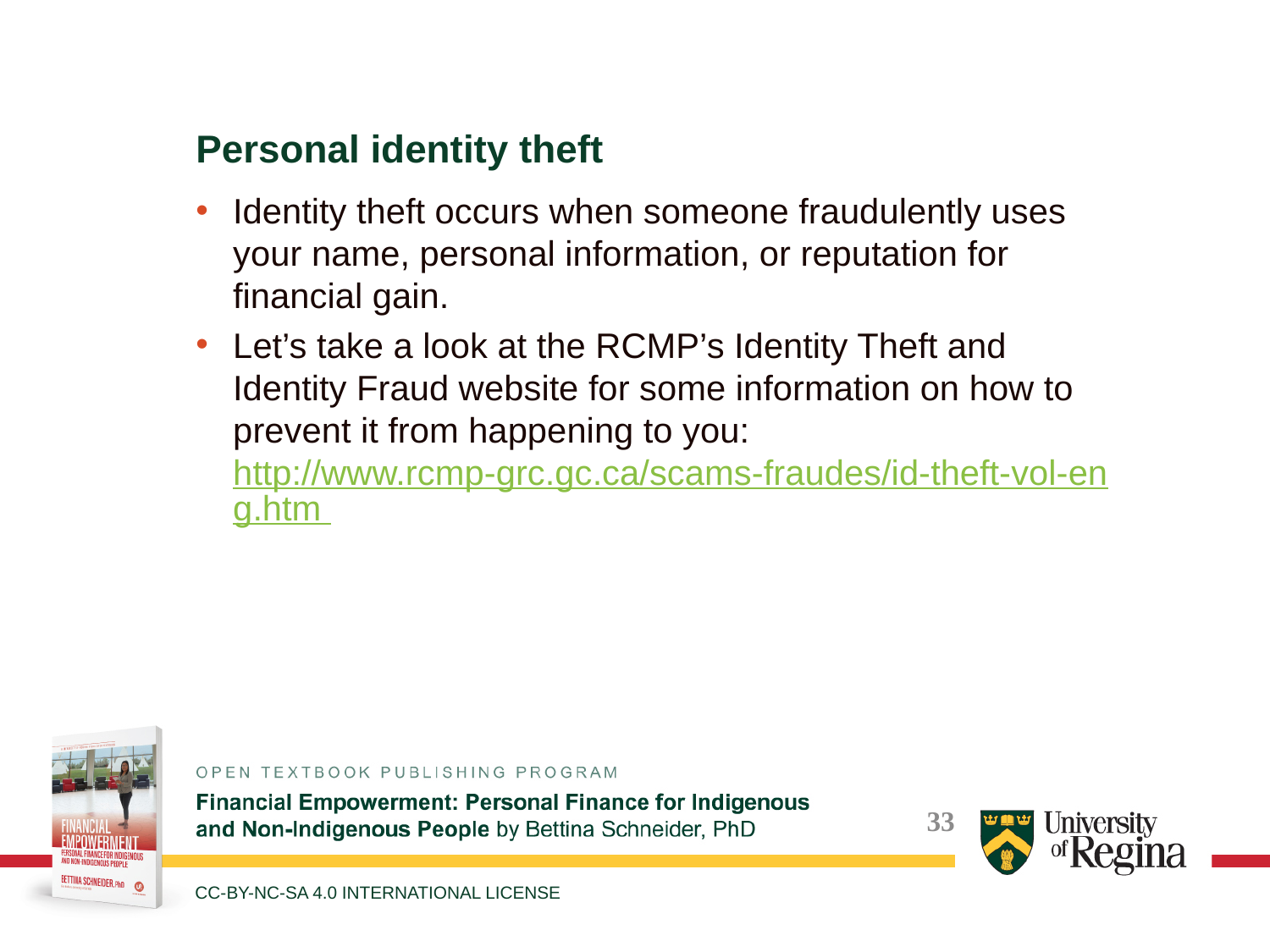

Personal identity theft
Identity theft occurs when someone fraudulently uses your name, personal information, or reputation for financial gain.
Let’s take a look at the RCMP’s Identity Theft and Identity Fraud website for some information on how to prevent it from happening to you: http://www.rcmp-grc.gc.ca/scams-fraudes/id-theft-vol-eng.htm
CC-BY-NC-SA 4.0 INTERNATIONAL LICENSE